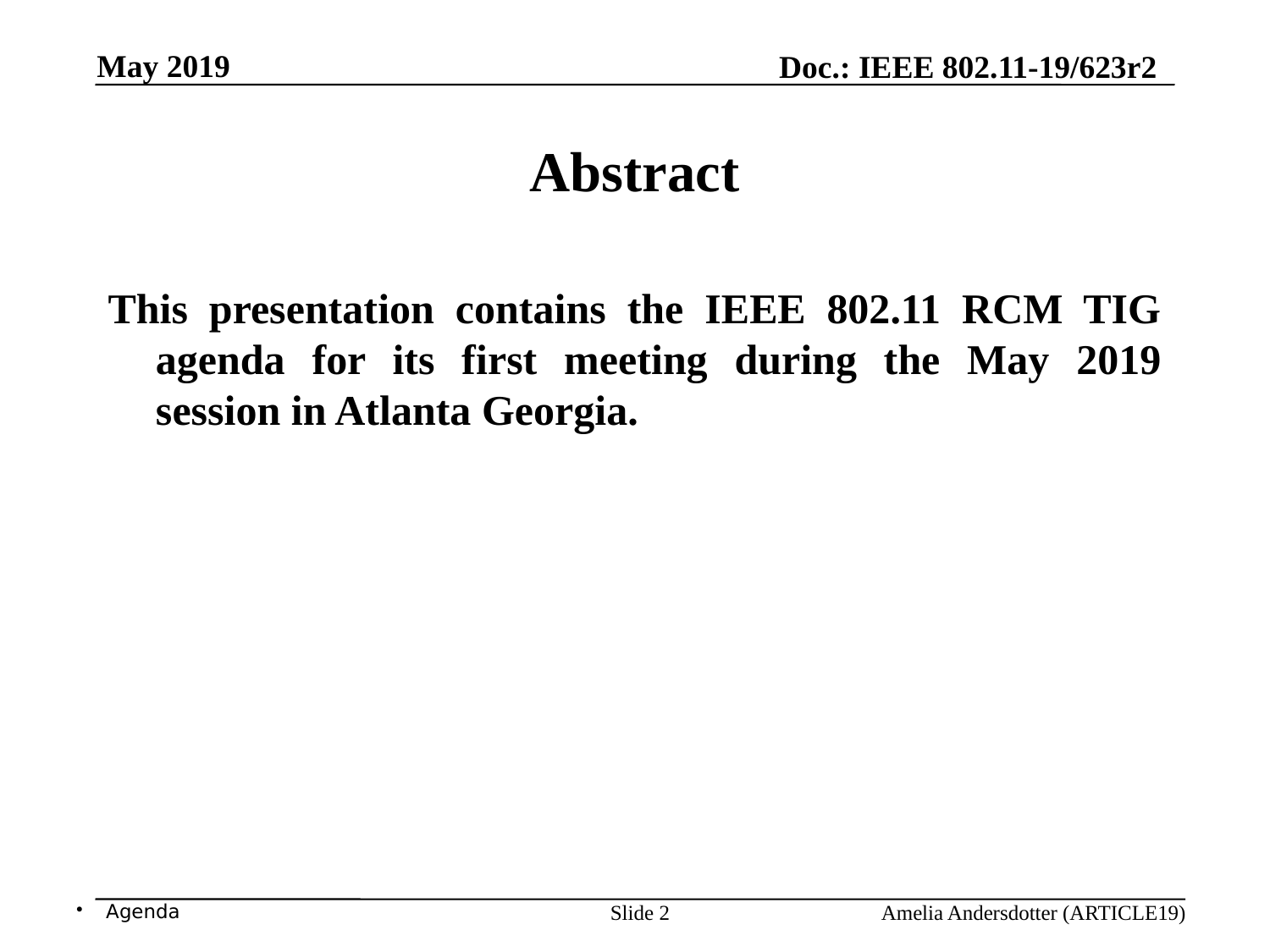

May 2019
Abstract
This presentation contains the IEEE 802.11 RCM TIG agenda for its first meeting during the May 2019 session in Atlanta Georgia.
Slide 2
Amelia Andersdotter (ARTICLE19)